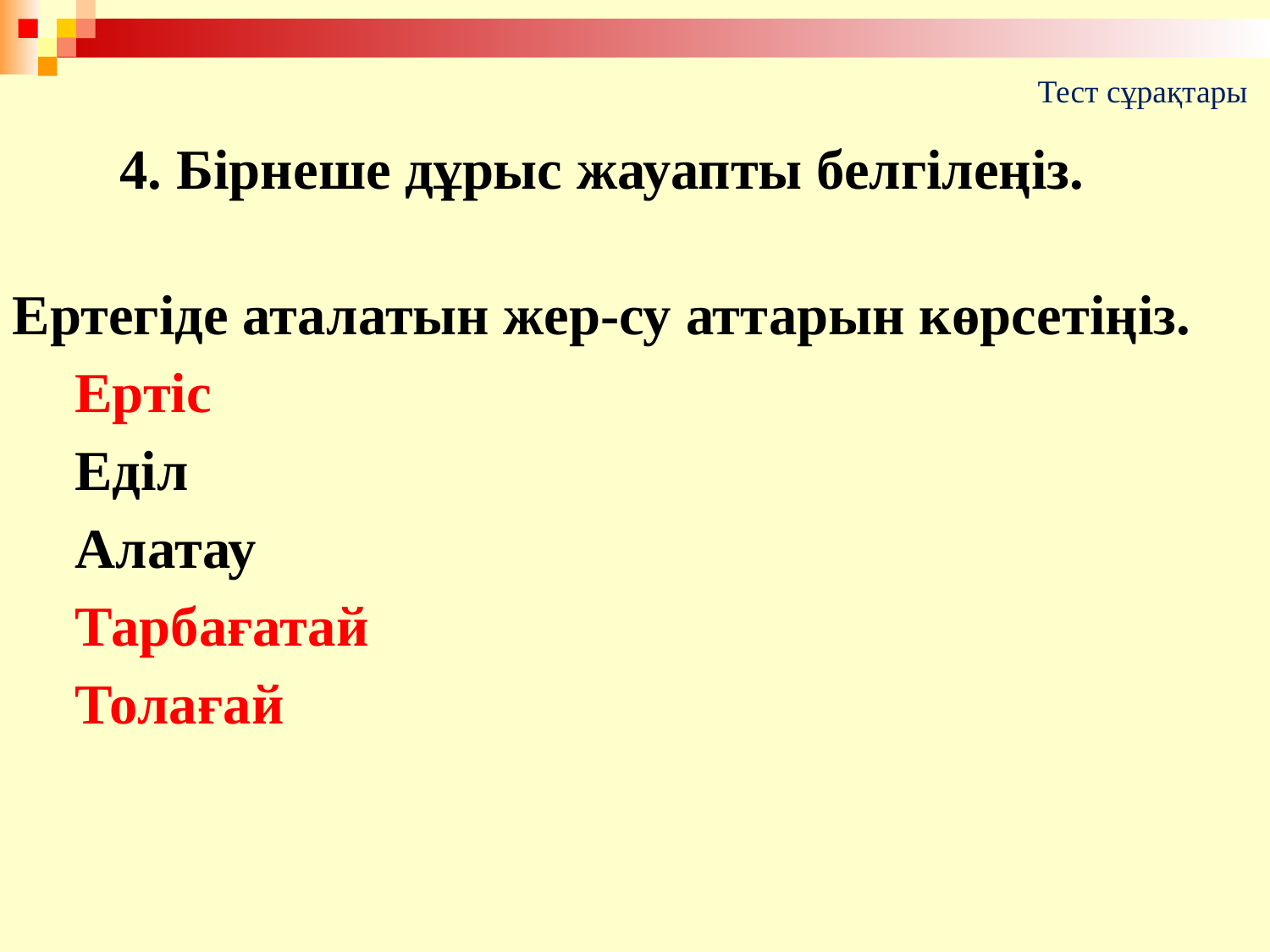

Тест сұрақтары
4. Бірнеше дұрыс жауапты белгілеңіз.

Ертегіде аталатын жер-су аттарын көрсетіңіз.
Ертіс
Еділ
Алатау
Тарбағатай
Толағай